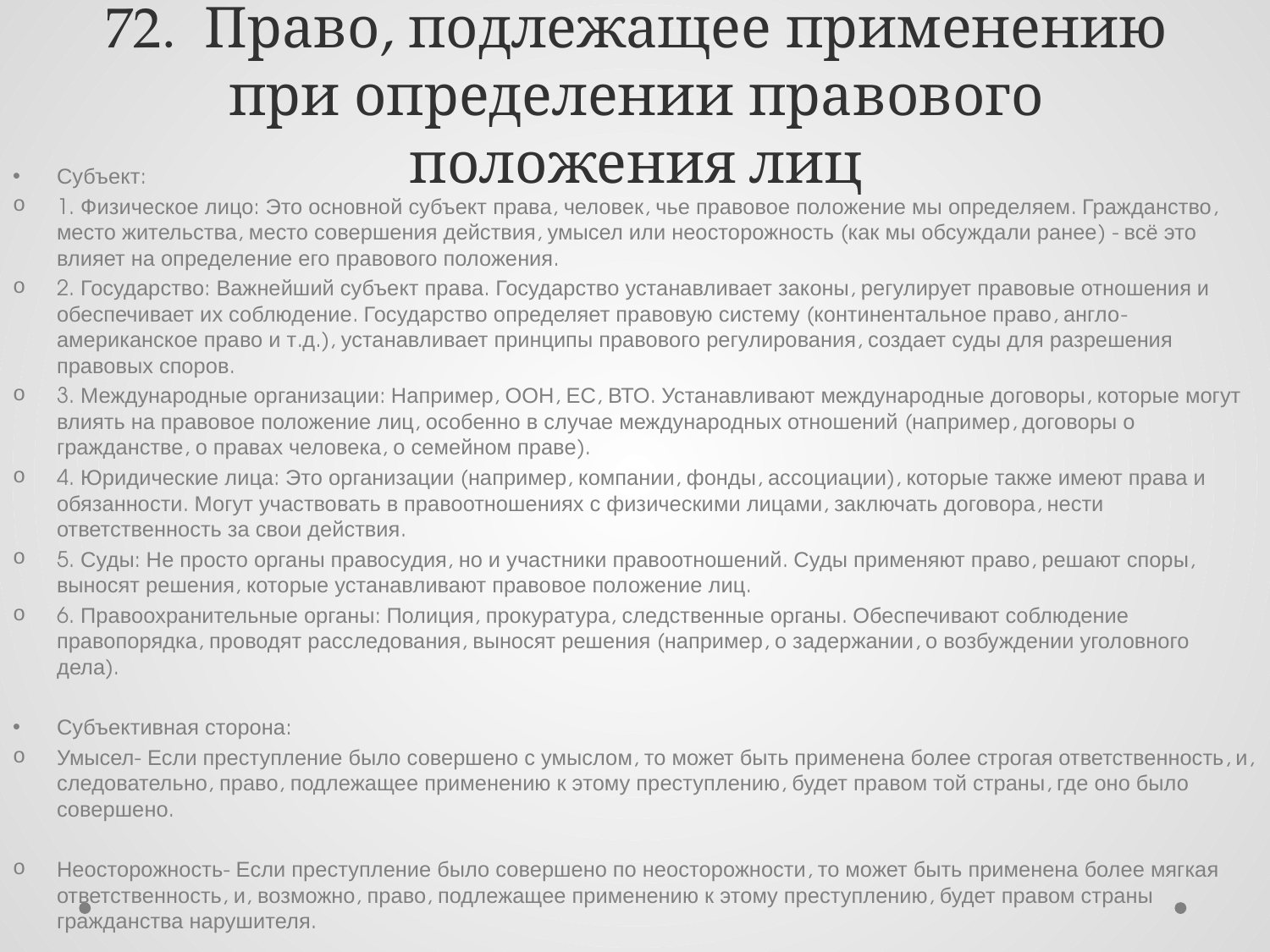

# 72.  Право, подлежащее применению при определении правового положения лиц
Субъект:
1. Физическое лицо: Это основной субъект права, человек, чье правовое положение мы определяем. Гражданство, место жительства, место совершения действия, умысел или неосторожность (как мы обсуждали ранее) - всё это влияет на определение его правового положения.
2. Государство: Важнейший субъект права. Государство устанавливает законы, регулирует правовые отношения и обеспечивает их соблюдение. Государство определяет правовую систему (континентальное право, англо-американское право и т.д.), устанавливает принципы правового регулирования, создает суды для разрешения правовых споров.
3. Международные организации: Например, ООН, ЕС, ВТО. Устанавливают международные договоры, которые могут влиять на правовое положение лиц, особенно в случае международных отношений (например, договоры о гражданстве, о правах человека, о семейном праве).
4. Юридические лица: Это организации (например, компании, фонды, ассоциации), которые также имеют права и обязанности. Могут участвовать в правоотношениях с физическими лицами, заключать договора, нести ответственность за свои действия.
5. Суды: Не просто органы правосудия, но и участники правоотношений. Суды применяют право, решают споры, выносят решения, которые устанавливают правовое положение лиц.
6. Правоохранительные органы: Полиция, прокуратура, следственные органы. Обеспечивают соблюдение правопорядка, проводят расследования, выносят решения (например, о задержании, о возбуждении уголовного дела).

Субъективная сторона:
Умысел- Если преступление было совершено с умыслом, то может быть применена более строгая ответственность, и, следовательно, право, подлежащее применению к этому преступлению, будет правом той страны, где оно было совершено.

Неосторожность- Если преступление было совершено по неосторожности, то может быть применена более мягкая ответственность, и, возможно, право, подлежащее применению к этому преступлению, будет правом страны гражданства нарушителя.